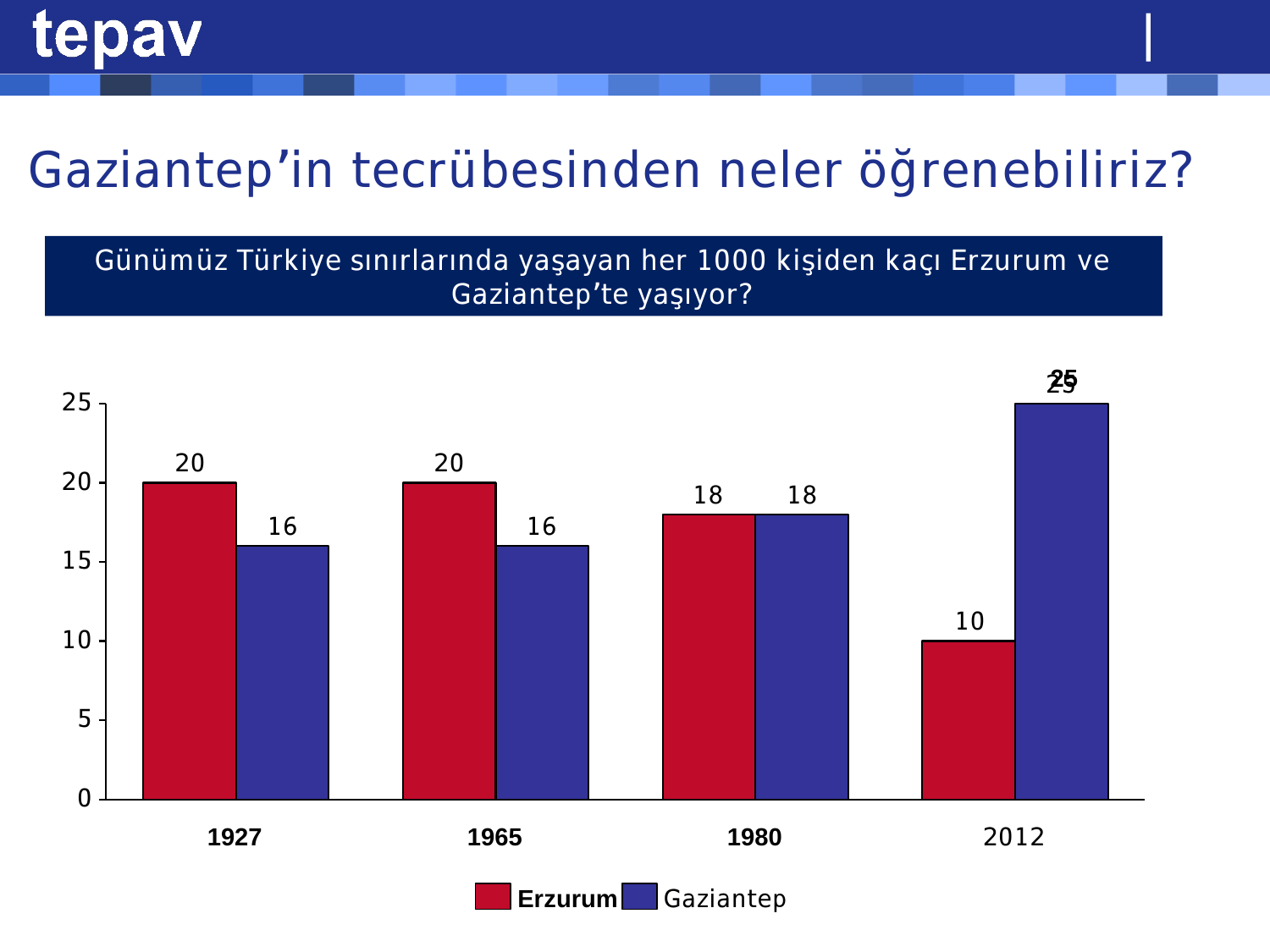

# Gaziantep’in tecrübesinden neler öğrenebiliriz?
Günümüz Türkiye sınırlarında yaşayan her 1000 kişiden kaçı Erzurum ve Gaziantep’te yaşıyor?
25

### Chart

| Category |  |  |
|---|---|---|
|  | 20.000000000002274 | 16.00000000000182 |
|  | 20.000000000002274 | 16.00000000000182 |
|  | 18.000000000002046 | 18.000000000002046 |
|  | 10.000000000001137 | 25.000000000002842 |
1927
1965
1980
2012
Erzurum
Gaziantep